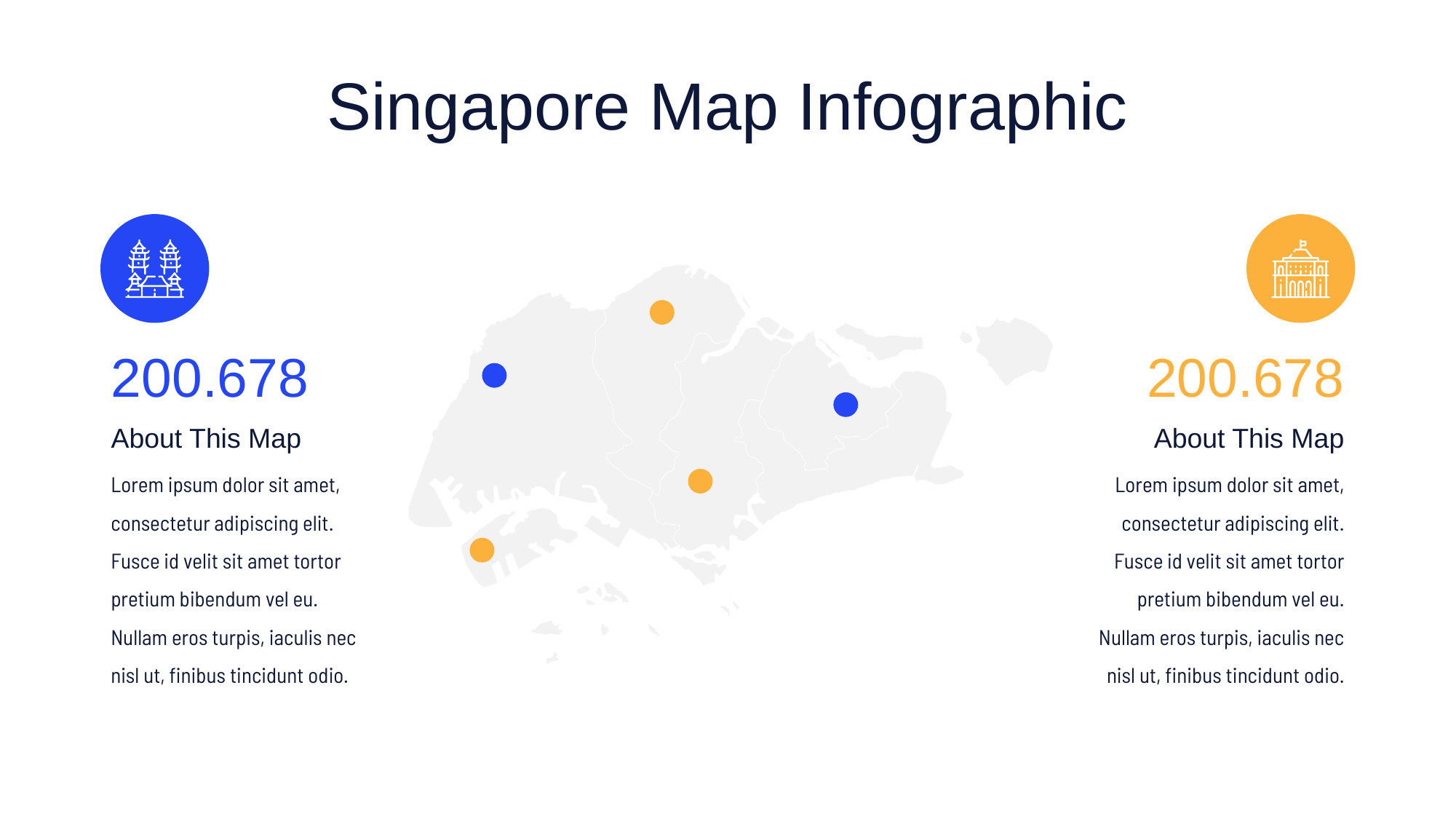

Singapore Map Infographic

200.678
200.678

About This Map
Lorem ipsum dolor sit amet, consectetur adipiscing elit. Fusce id velit sit amet tortor pretium bibendum vel eu. Nullam eros turpis, iaculis nec nisl ut, finibus tincidunt odio.
About This Map
Lorem ipsum dolor sit amet, consectetur adipiscing elit. Fusce id velit sit amet tortor pretium bibendum vel eu. Nullam eros turpis, iaculis nec nisl ut, finibus tincidunt odio.